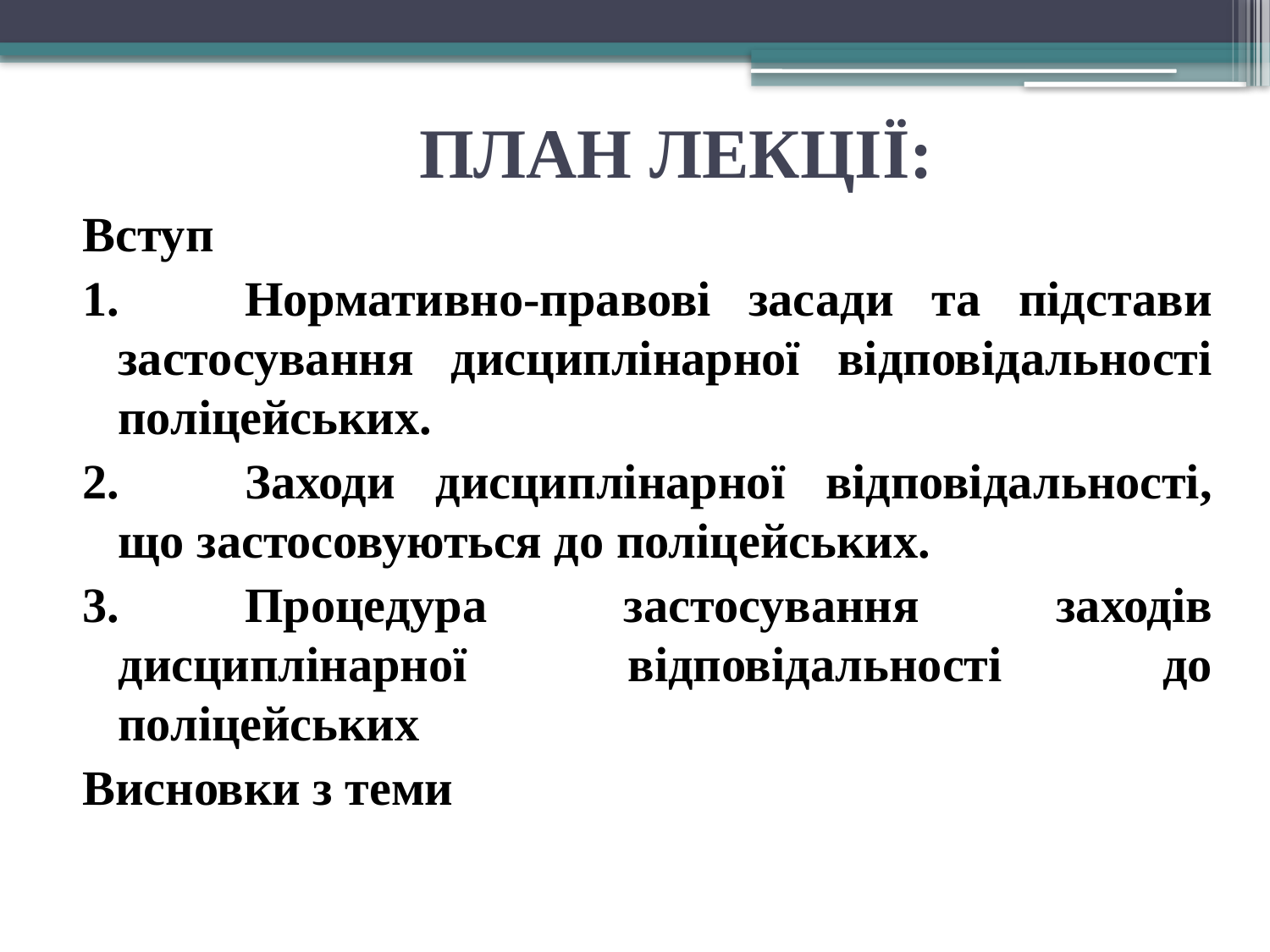

# ПЛАН ЛЕКЦІЇ:
Вступ
1.	Нормативно-правові засади та підстави застосування дисциплінарної відповідальності поліцейських.
2.	Заходи дисциплінарної відповідальності, що застосовуються до поліцейських.
3.	Процедура застосування заходів дисциплінарної відповідальності до поліцейських
Висновки з теми